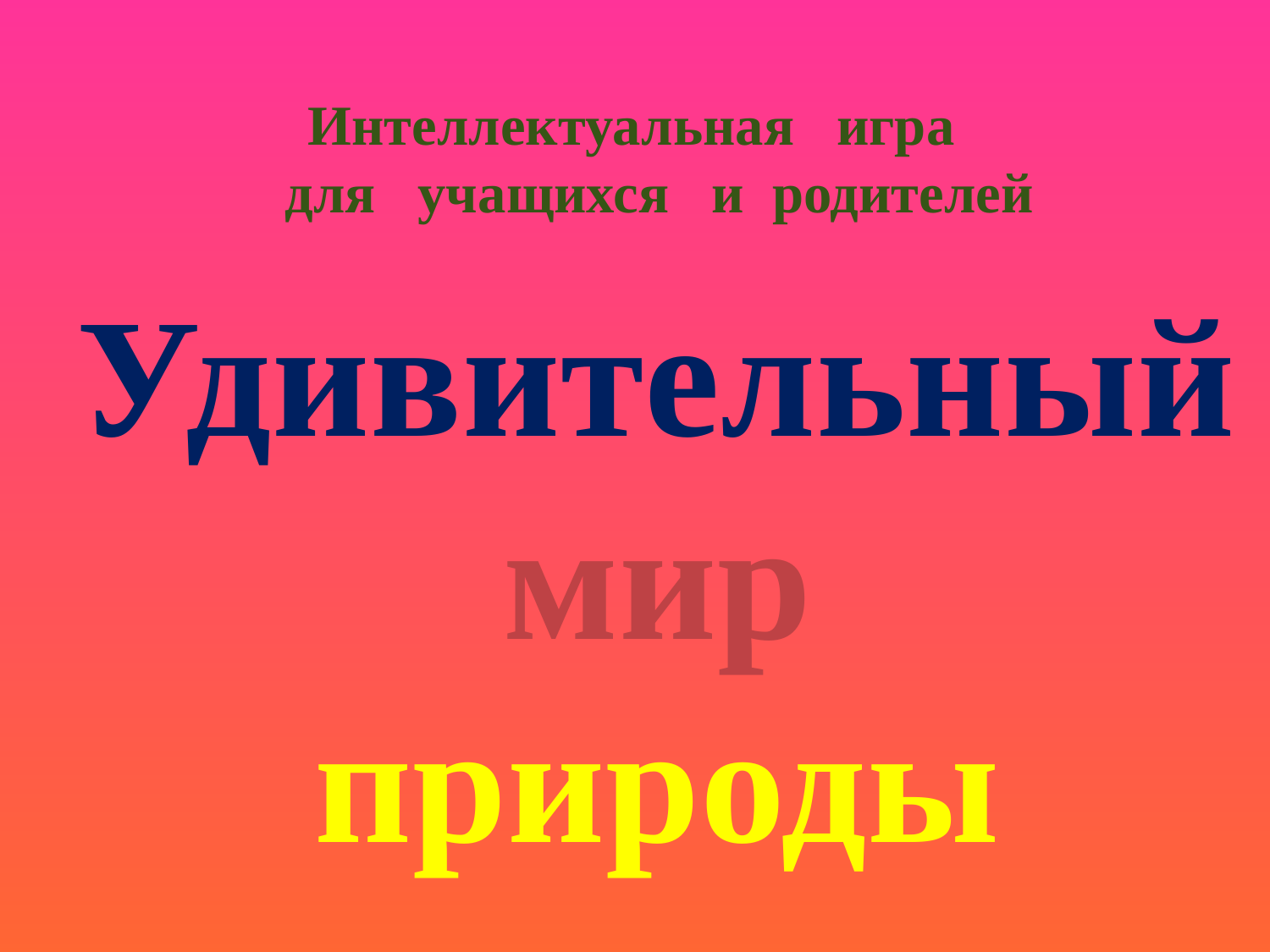

# Интеллектуальная   игра для   учащихся   и  родителей

Удивительный  мир
природы